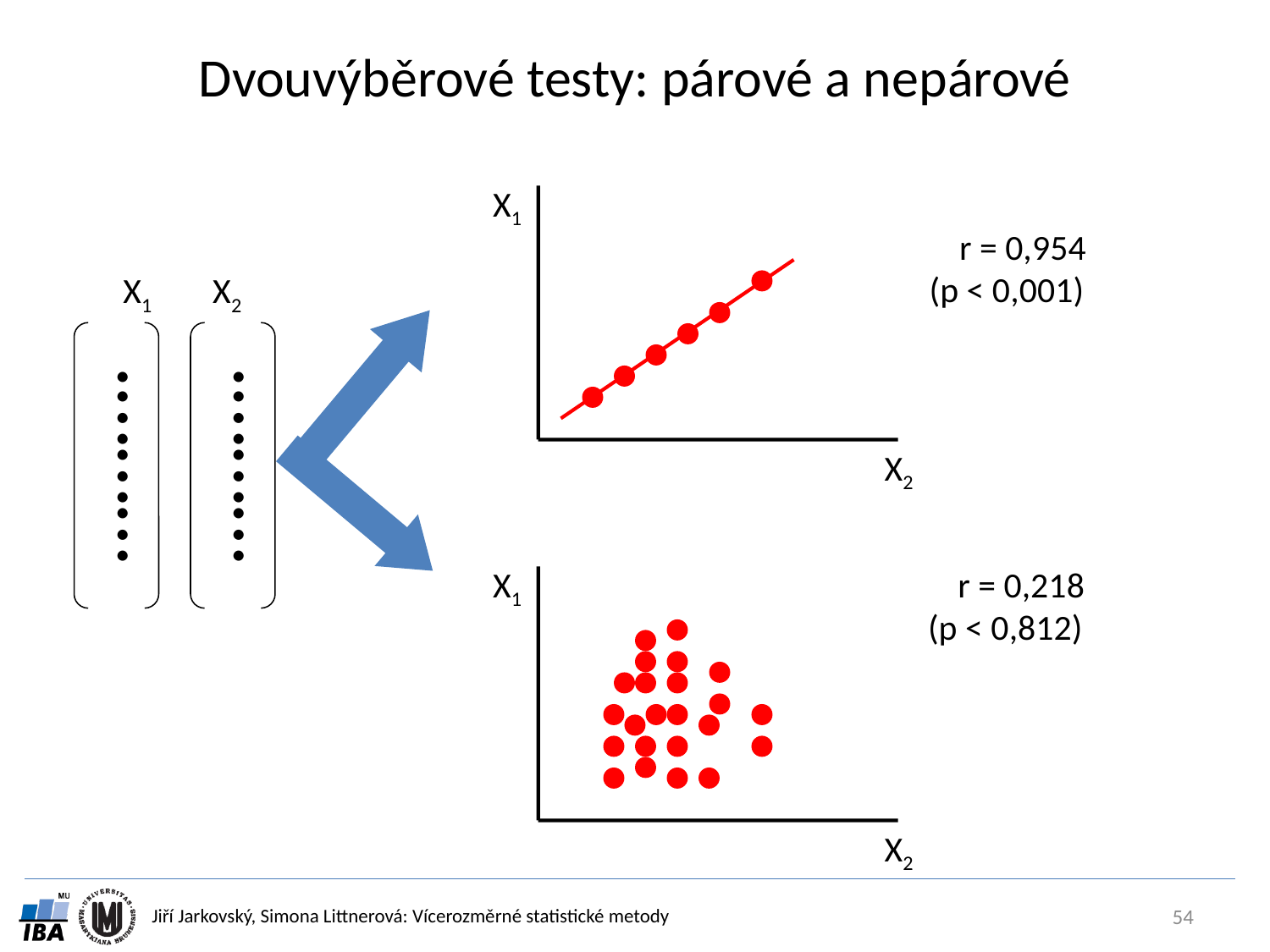

# Dvouvýběrové testy: párové a nepárové
X1

X2
    r = 0,954
(p < 0,001)

 X1        X2

……….

……….

X1

X2
    r = 0,218
(p < 0,812)

54